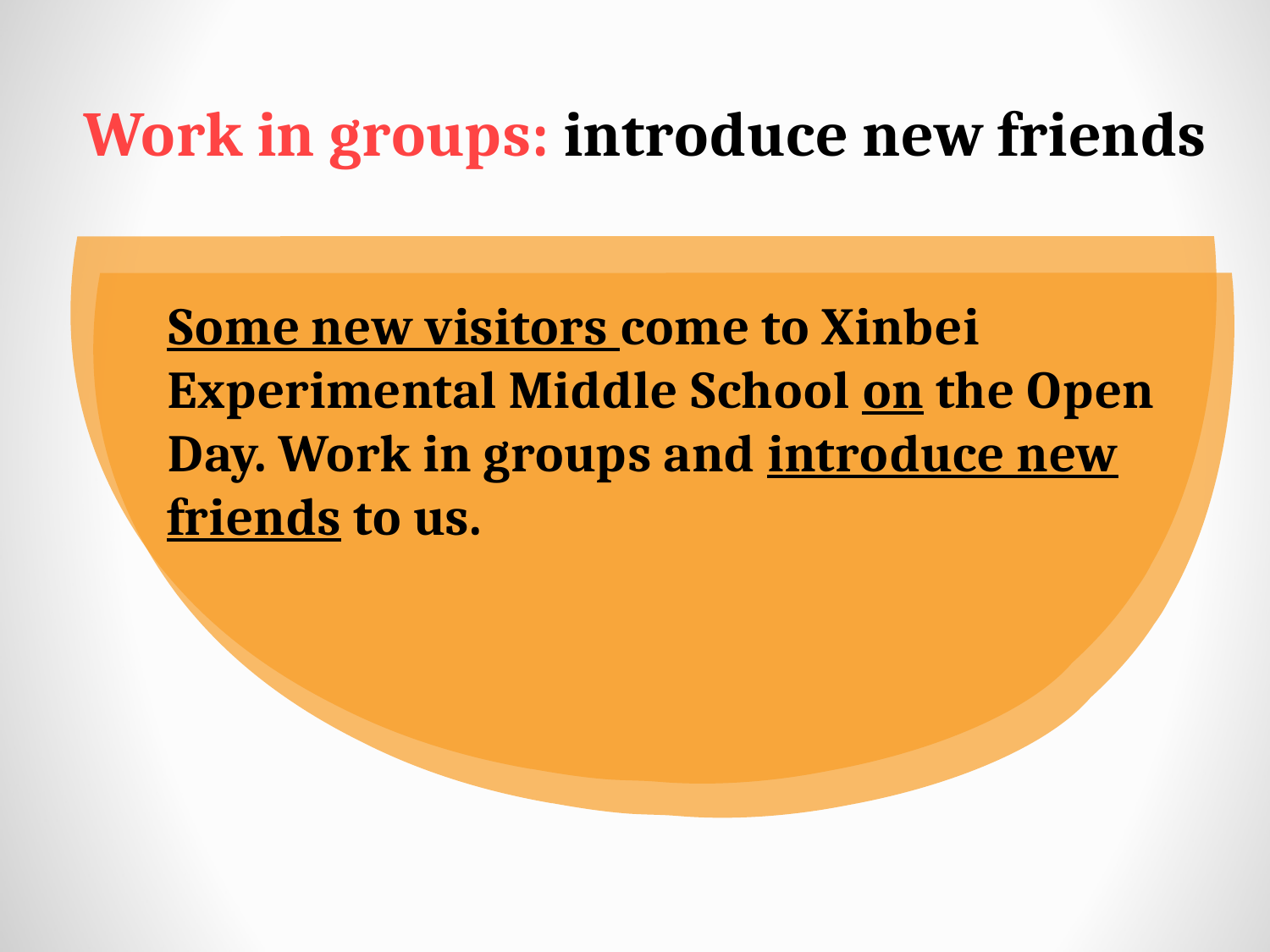

Work in groups: introduce new friends

Some new visitors come to Xinbei Experimental Middle School on the Open Day. Work in groups and introduce new friends to us.
35